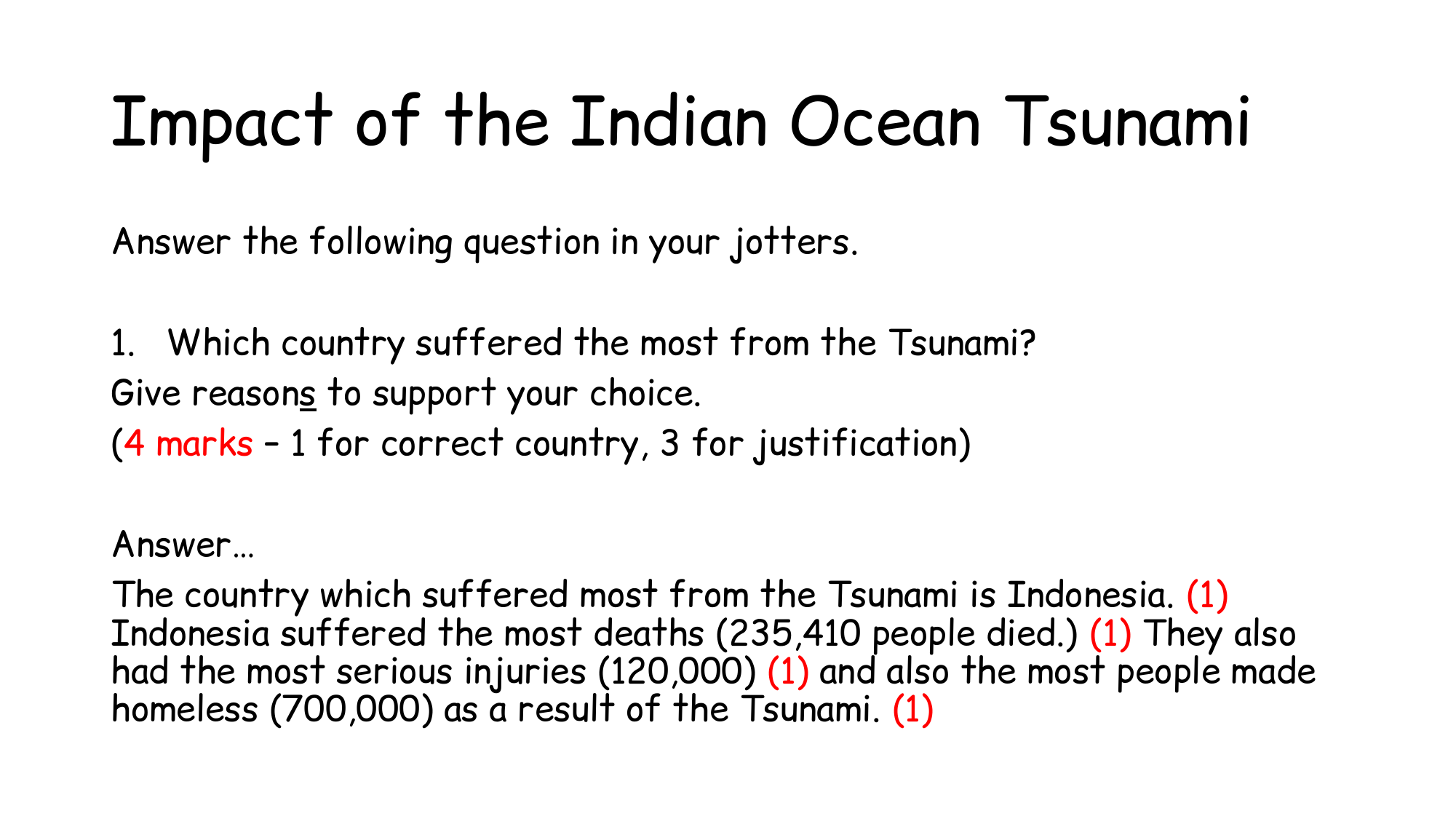

# Impact of the Indian Ocean Tsunami
Answer the following question in your jotters.

Which country suffered the most from the Tsunami?
Give reasons to support your choice.
(4 marks – 1 for correct country, 3 for justification)

Answer…
The country which suffered most from the Tsunami is Indonesia. (1) Indonesia suffered the most deaths (235,410 people died.) (1) They also had the most serious injuries (120,000) (1) and also the most people made homeless (700,000) as a result of the Tsunami. (1)